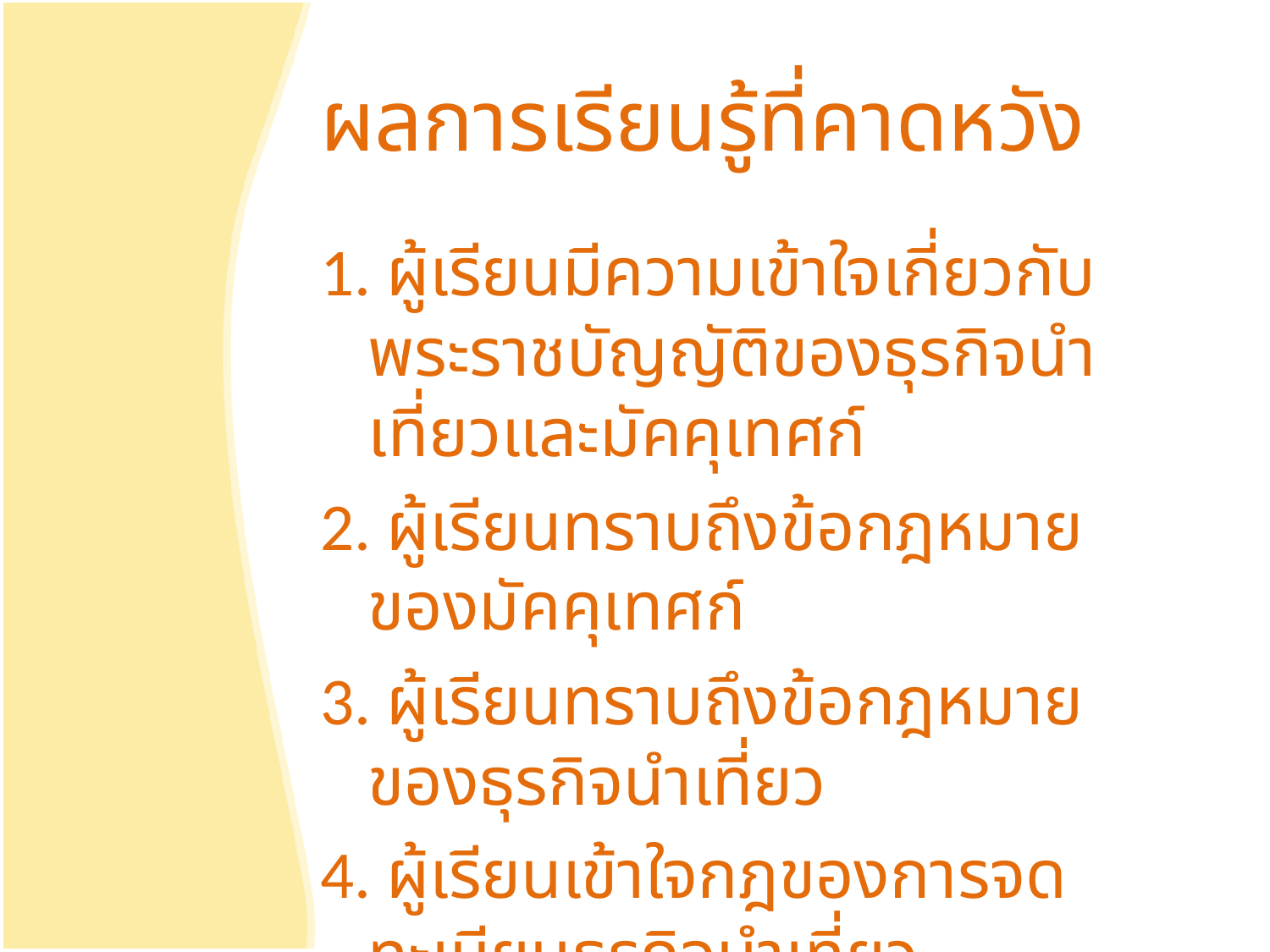

# ผลการเรียนรู้ที่คาดหวัง
1. ผู้เรียนมีความเข้าใจเกี่ยวกับพระราชบัญญัติของธุรกิจนำเที่ยวและมัคคุเทศก์
2. ผู้เรียนทราบถึงข้อกฎหมายของมัคคุเทศก์
3. ผู้เรียนทราบถึงข้อกฎหมายของธุรกิจนำเที่ยว
4. ผู้เรียนเข้าใจกฎของการจดทะเบียนธุรกิจนำเที่ยว